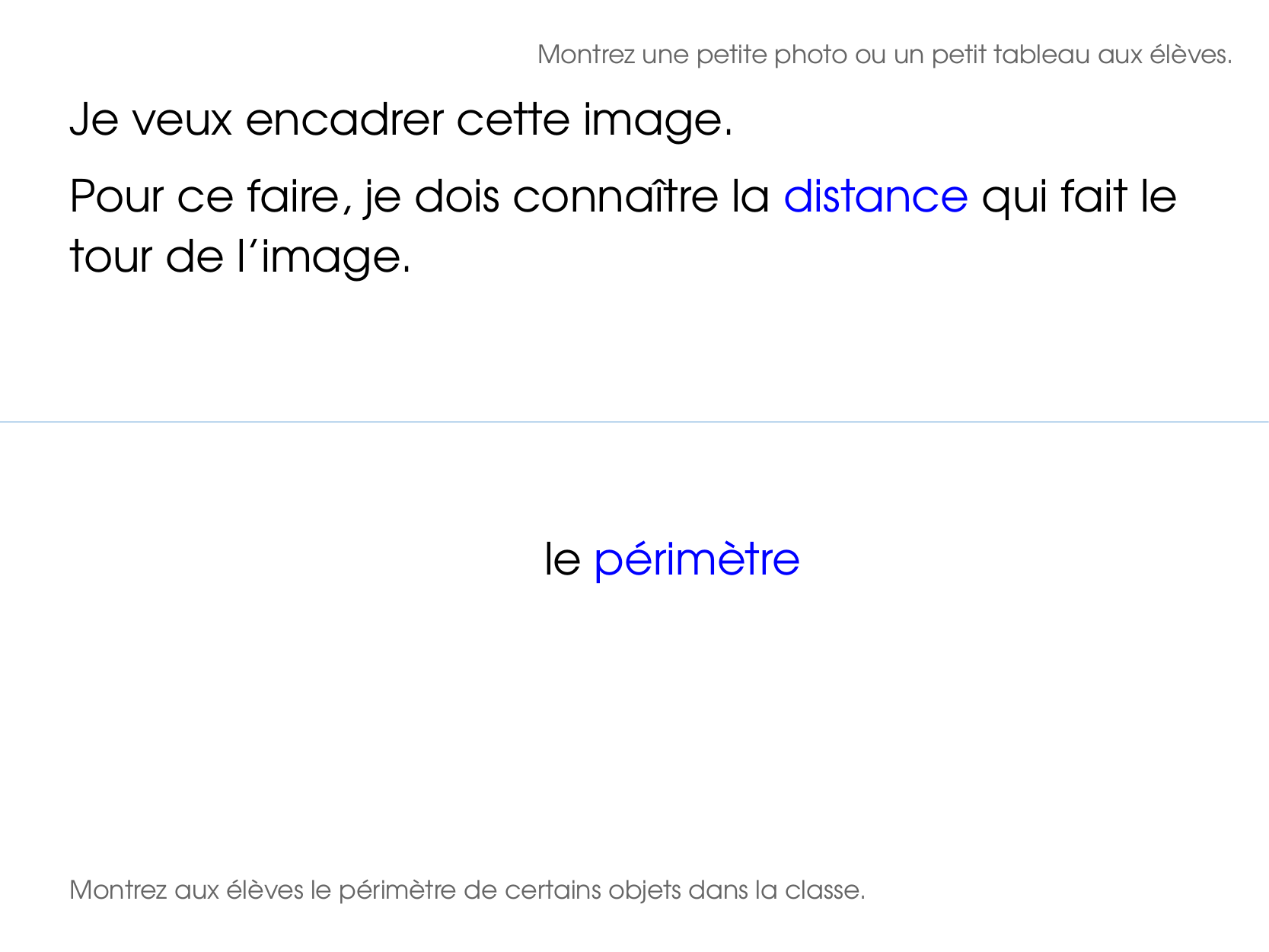

Montrez une petite photo ou un petit tableau aux élèves.
Je veux encadrer cette image.
Pour ce faire, je dois connaître la distance qui fait le tour de l’image.
le périmètre
Montrez aux élèves le périmètre de certains objets dans la classe.